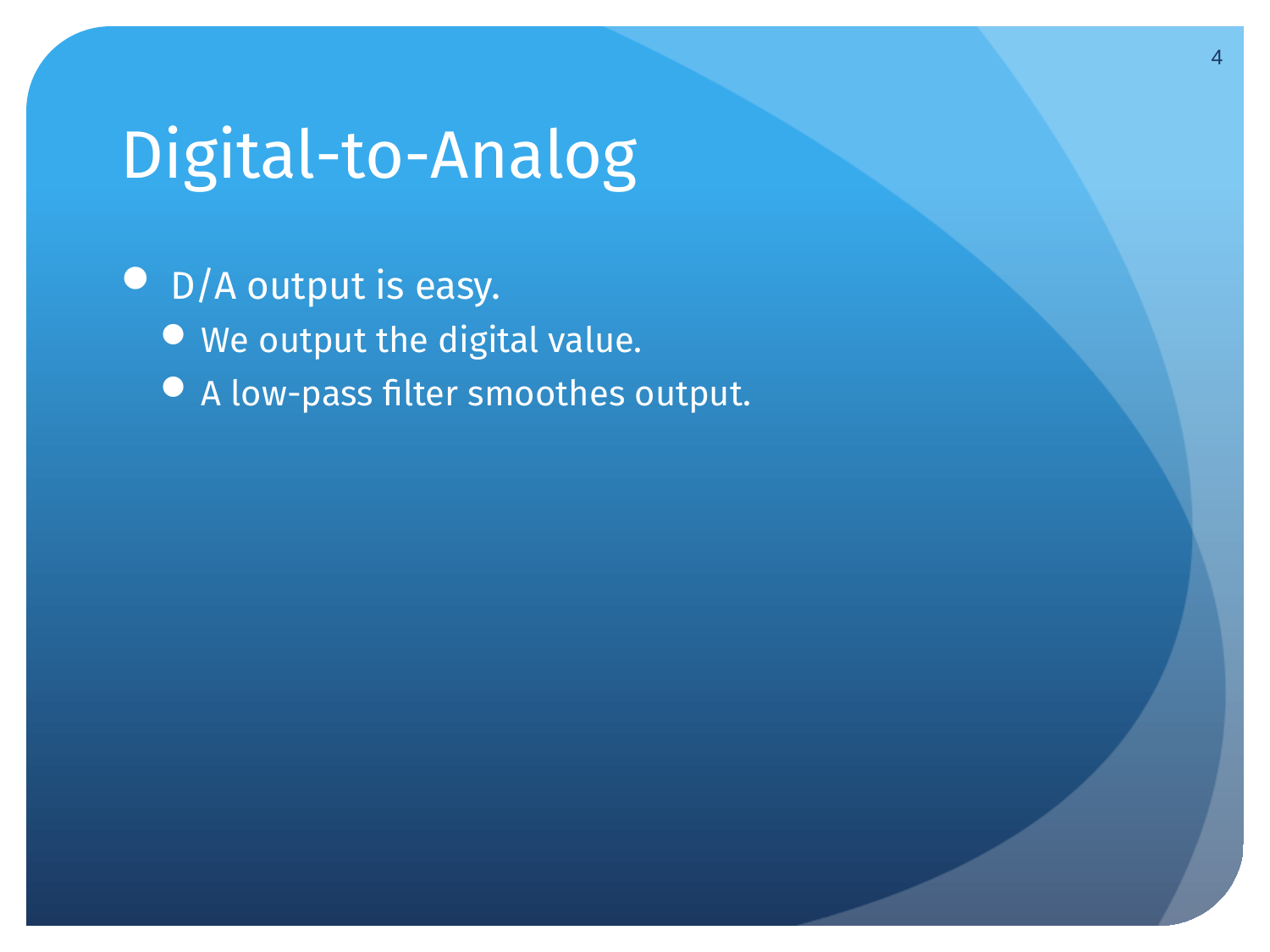

4
# Digital-to-Analog
 D/A output is easy.
We output the digital value.
A low-pass filter smoothes output.